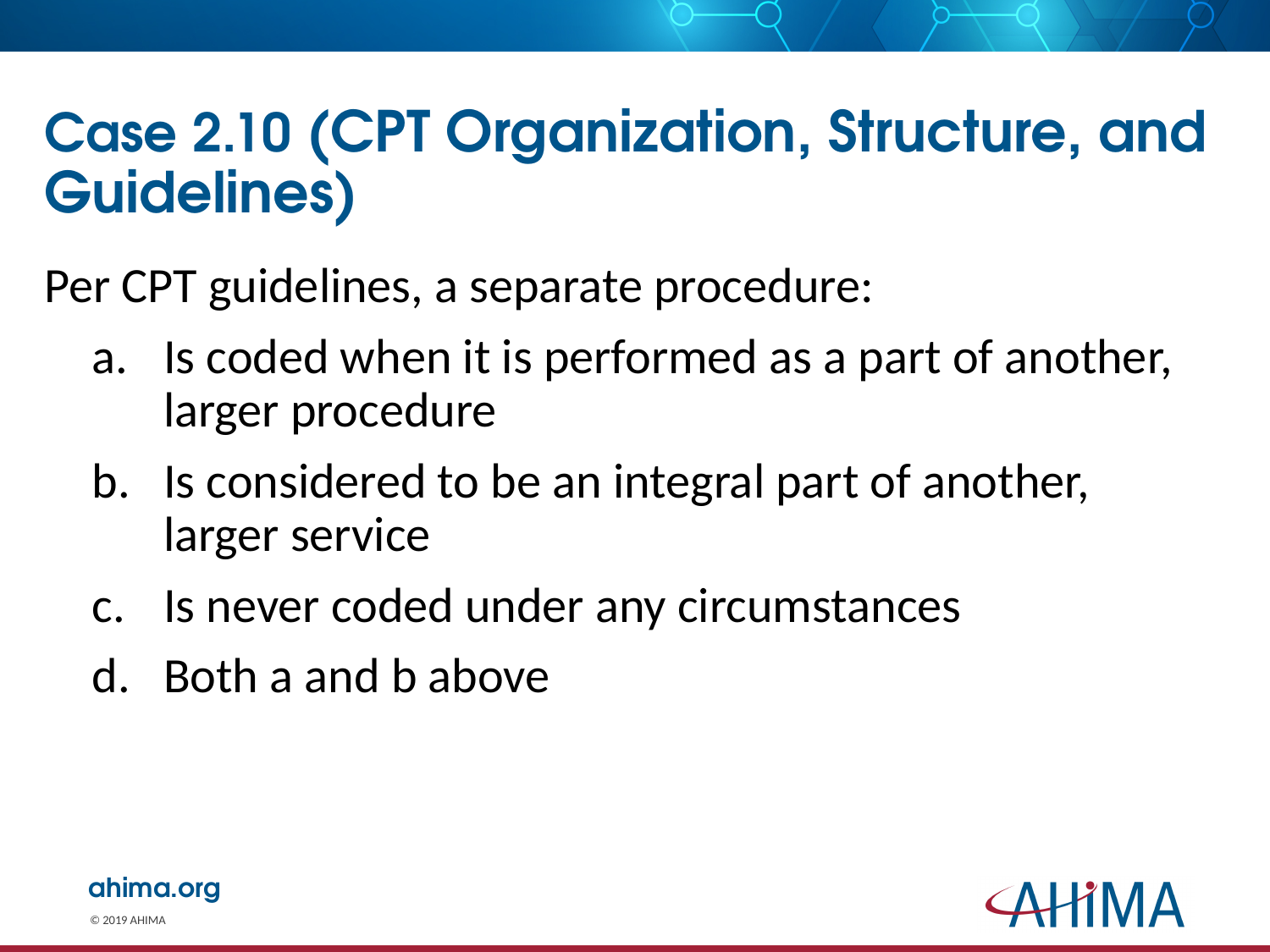

# Case 2.10 (CPT Organization, Structure, and Guidelines)
Per CPT guidelines, a separate procedure:
Is coded when it is performed as a part of another, larger procedure
Is considered to be an integral part of another, larger service
Is never coded under any circumstances
Both a and b above